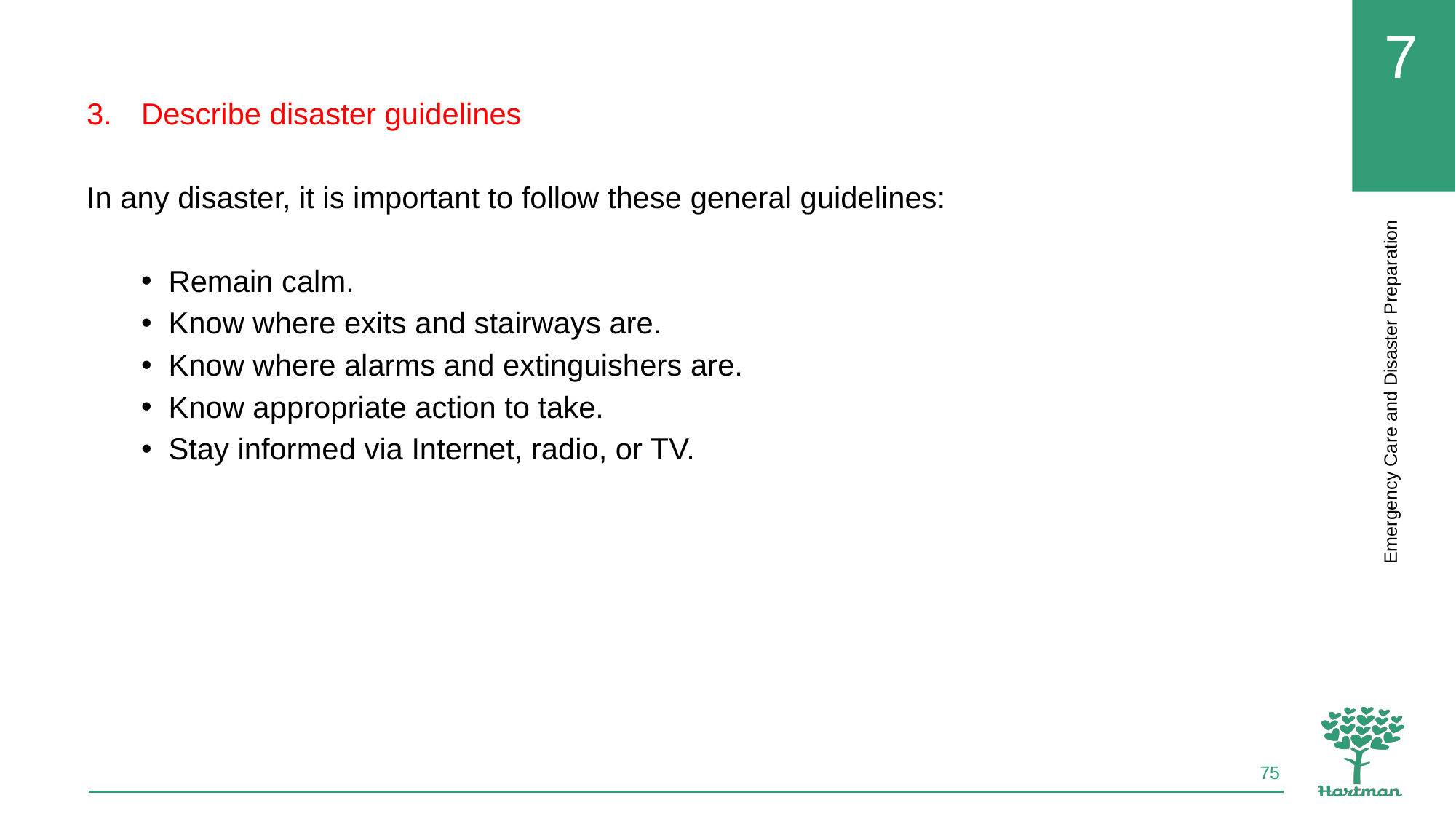

Describe disaster guidelines

In any disaster, it is important to follow these general guidelines:

Remain calm.
Know where exits and stairways are.
Know where alarms and extinguishers are.
Know appropriate action to take.
Stay informed via Internet, radio, or TV.

75